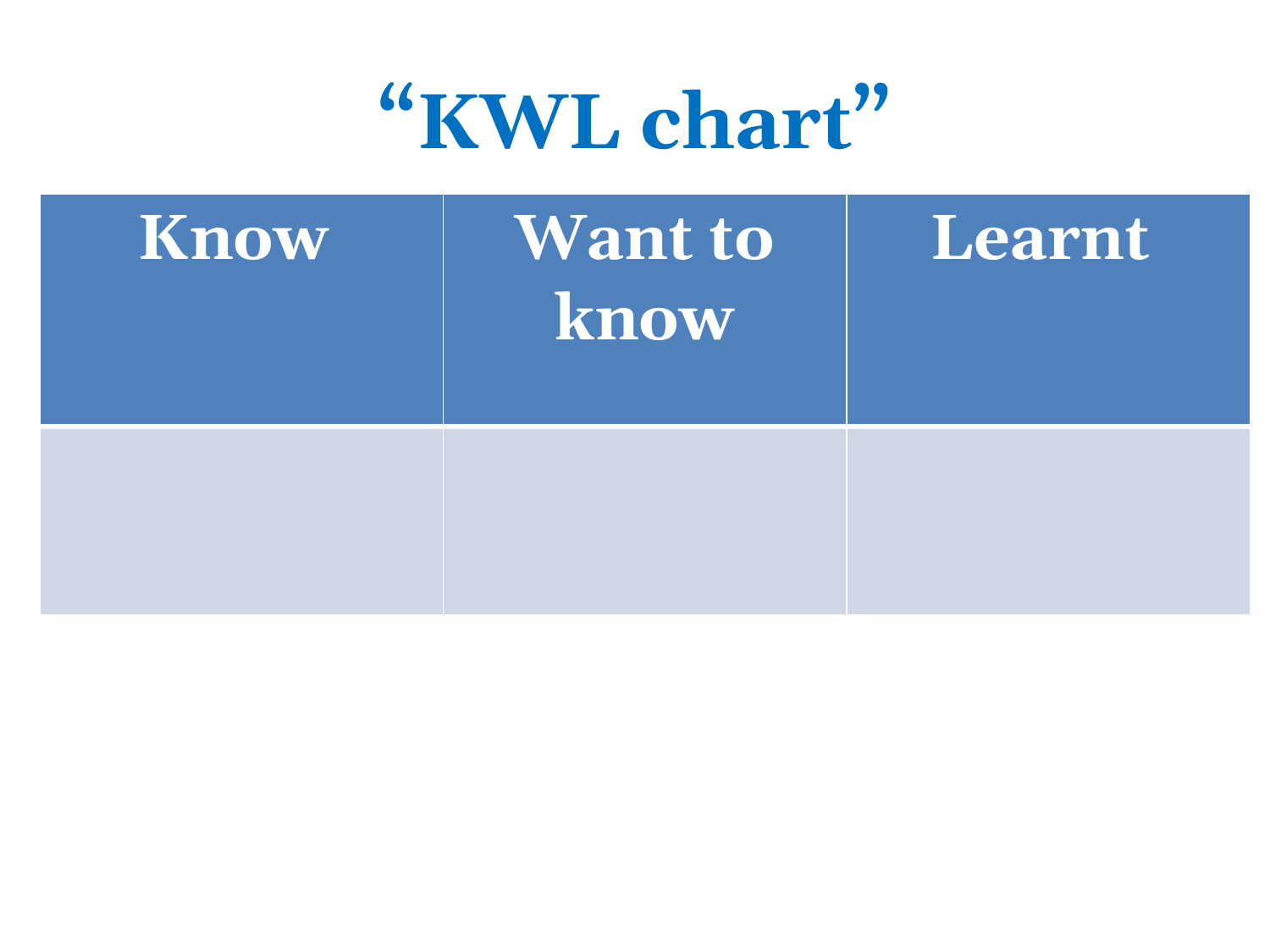

KWL Chart

# “KWL chart”
| Know | Want to know | Learnt |
| --- | --- | --- |
|  |  |  |